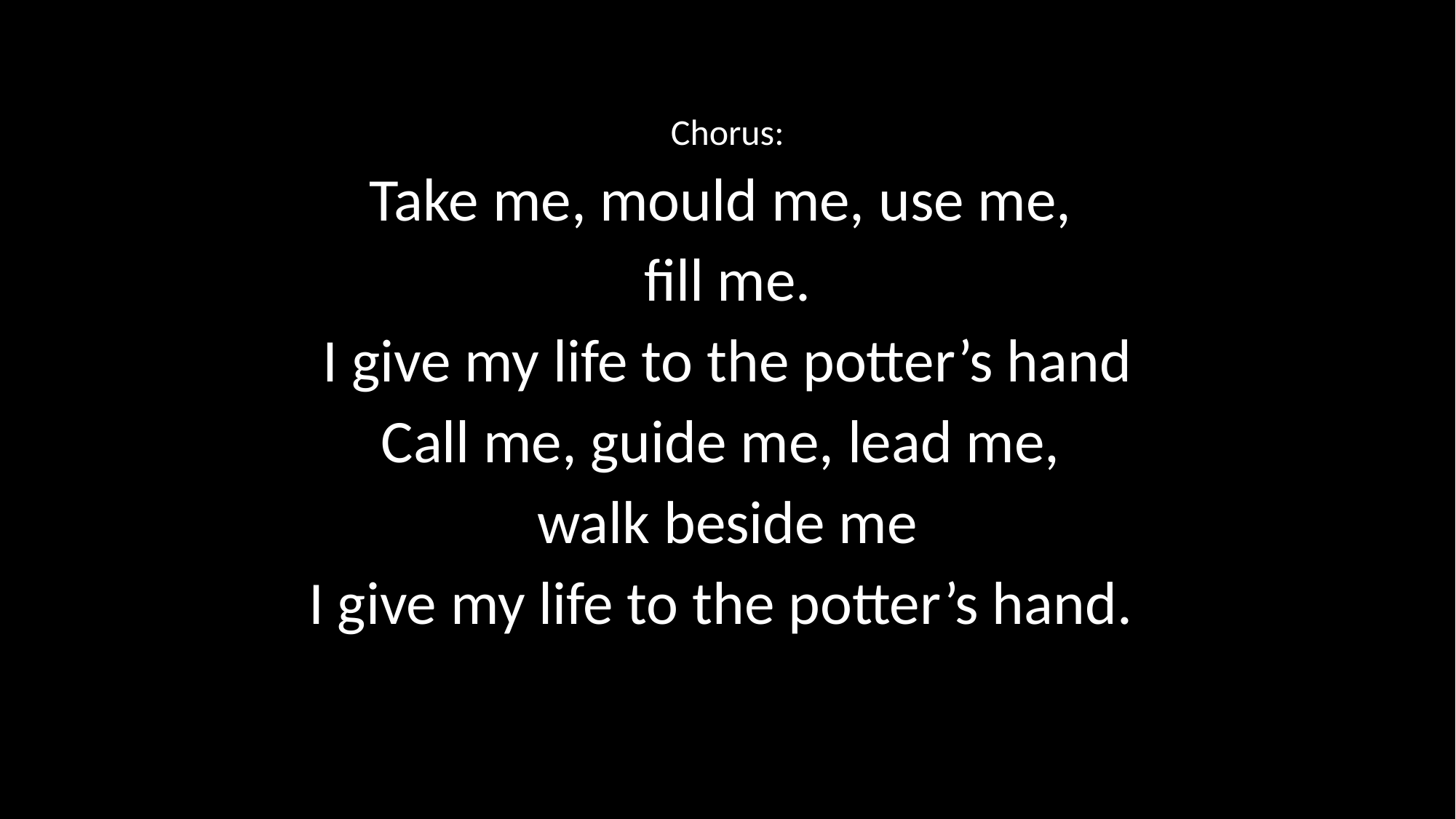

Chorus:
Take me, mould me, use me,
fill me.
I give my life to the potter’s hand
Call me, guide me, lead me,
walk beside me
I give my life to the potter’s hand.